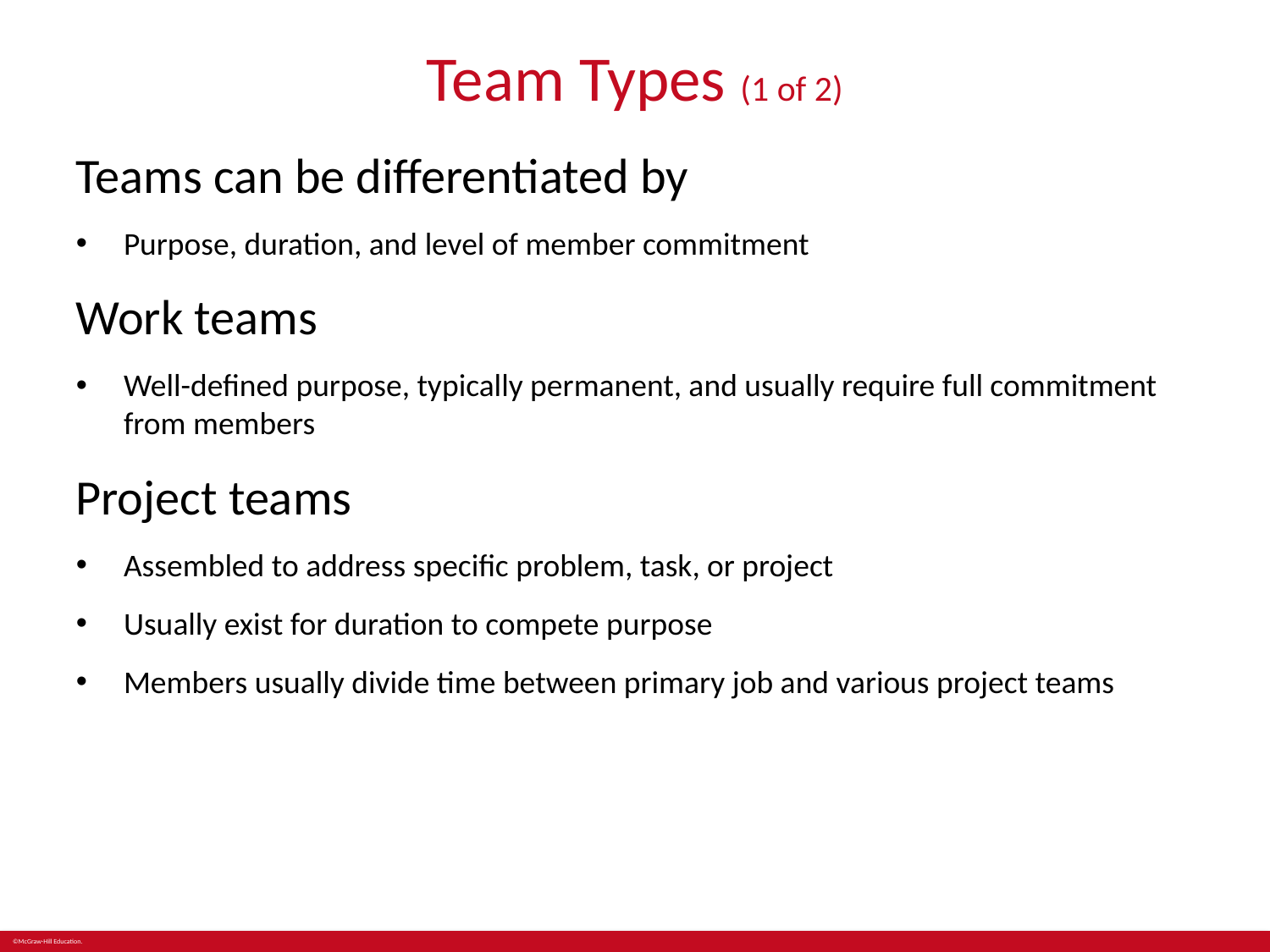

# Team Types (1 of 2)
Teams can be differentiated by
Purpose, duration, and level of member commitment
Work teams
Well-defined purpose, typically permanent, and usually require full commitment from members
Project teams
Assembled to address specific problem, task, or project
Usually exist for duration to compete purpose
Members usually divide time between primary job and various project teams